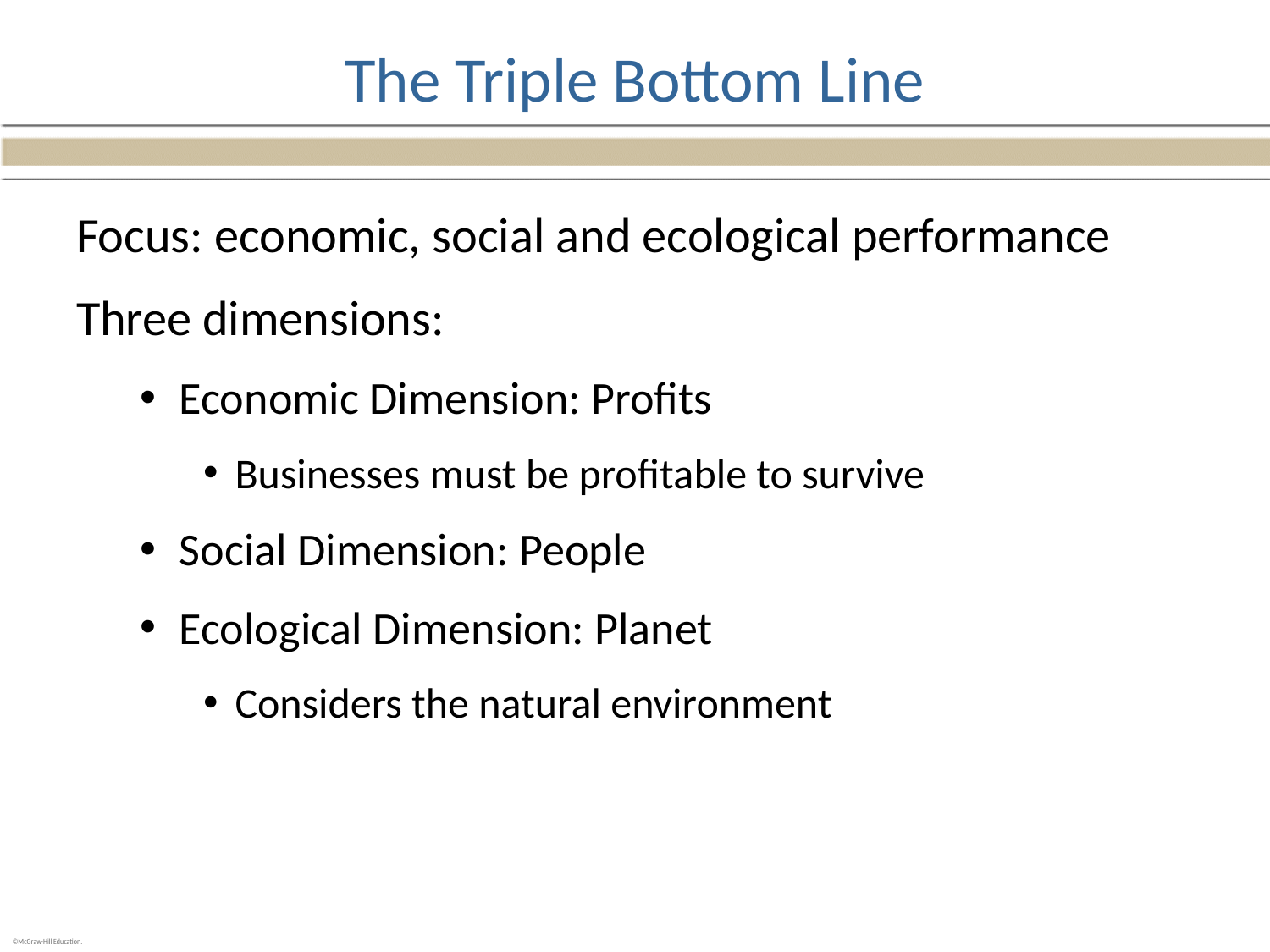

# The Triple Bottom Line
Focus: economic, social and ecological performance
Three dimensions:
Economic Dimension: Profits
Businesses must be profitable to survive
Social Dimension: People
Ecological Dimension: Planet
Considers the natural environment